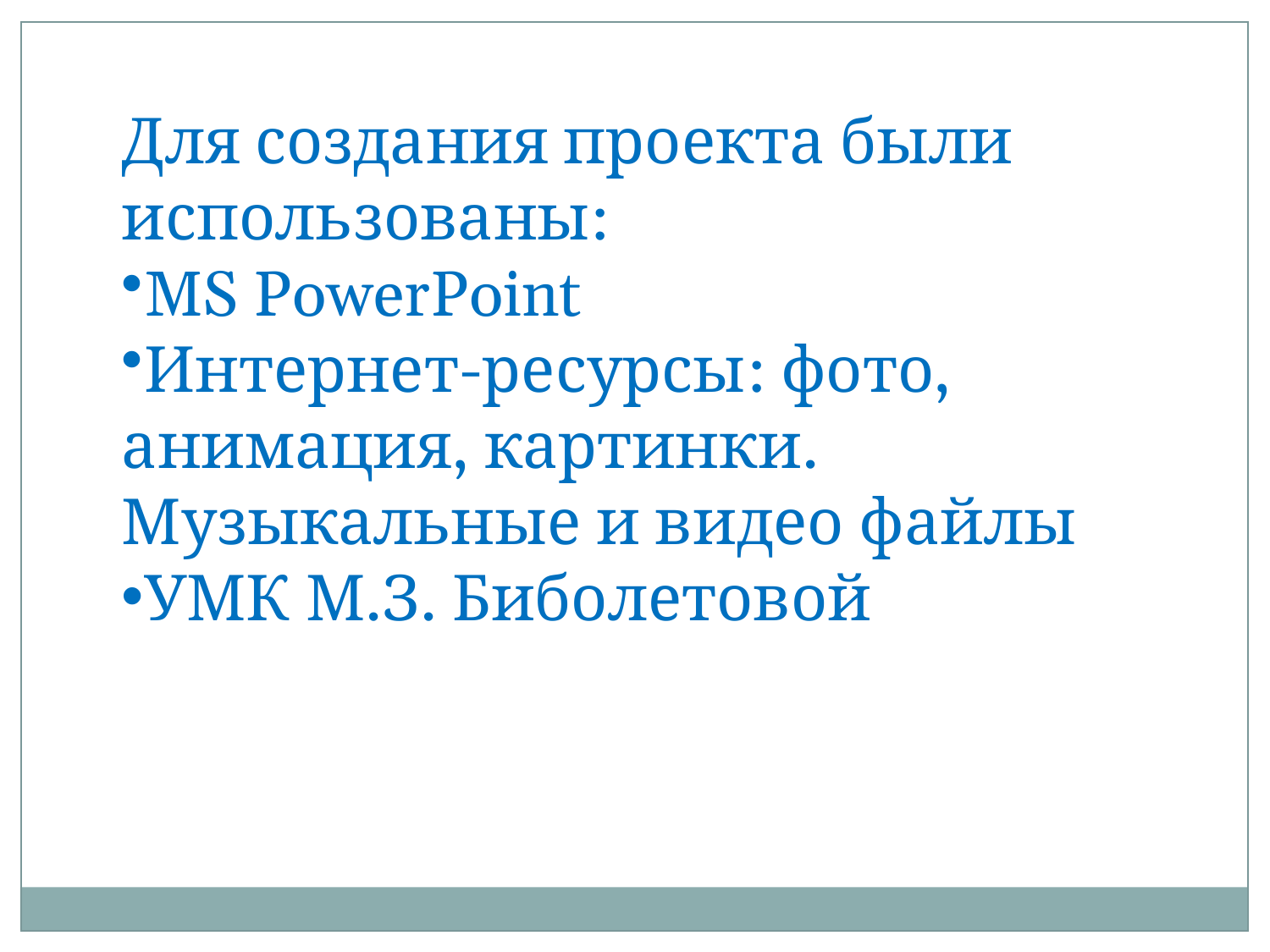

Для создания проекта были использованы:
MS PowerPoint
Интернет-ресурсы: фото, анимация, картинки.
Музыкальные и видео файлы
УМК М.З. Биболетовой